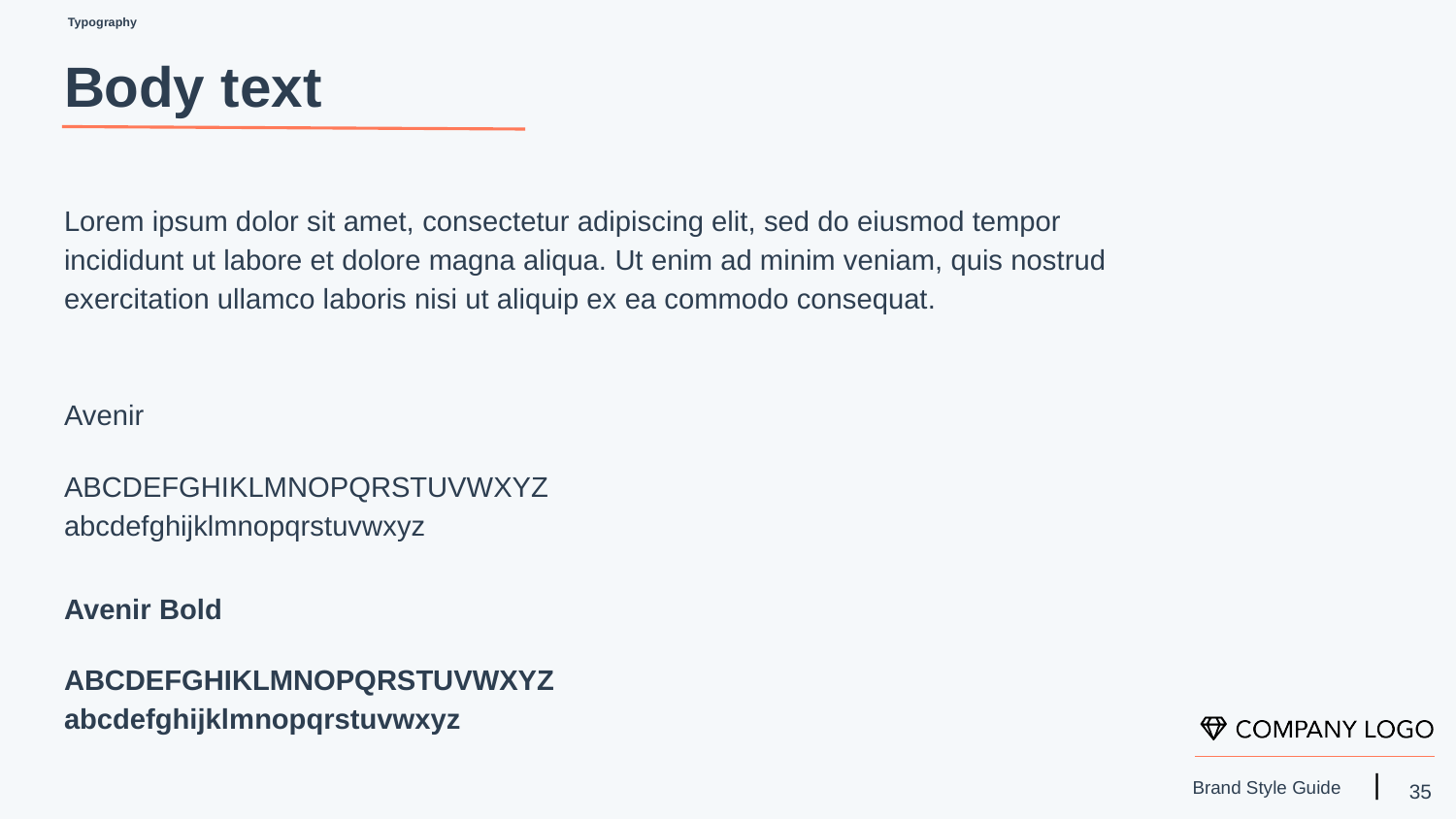

Typography
# Body text
Lorem ipsum dolor sit amet, consectetur adipiscing elit, sed do eiusmod tempor incididunt ut labore et dolore magna aliqua. Ut enim ad minim veniam, quis nostrud exercitation ullamco laboris nisi ut aliquip ex ea commodo consequat.
Avenir
ABCDEFGHIKLMNOPQRSTUVWXYZ
abcdefghijklmnopqrstuvwxyz
Avenir Bold
ABCDEFGHIKLMNOPQRSTUVWXYZ
abcdefghijklmnopqrstuvwxyz
35